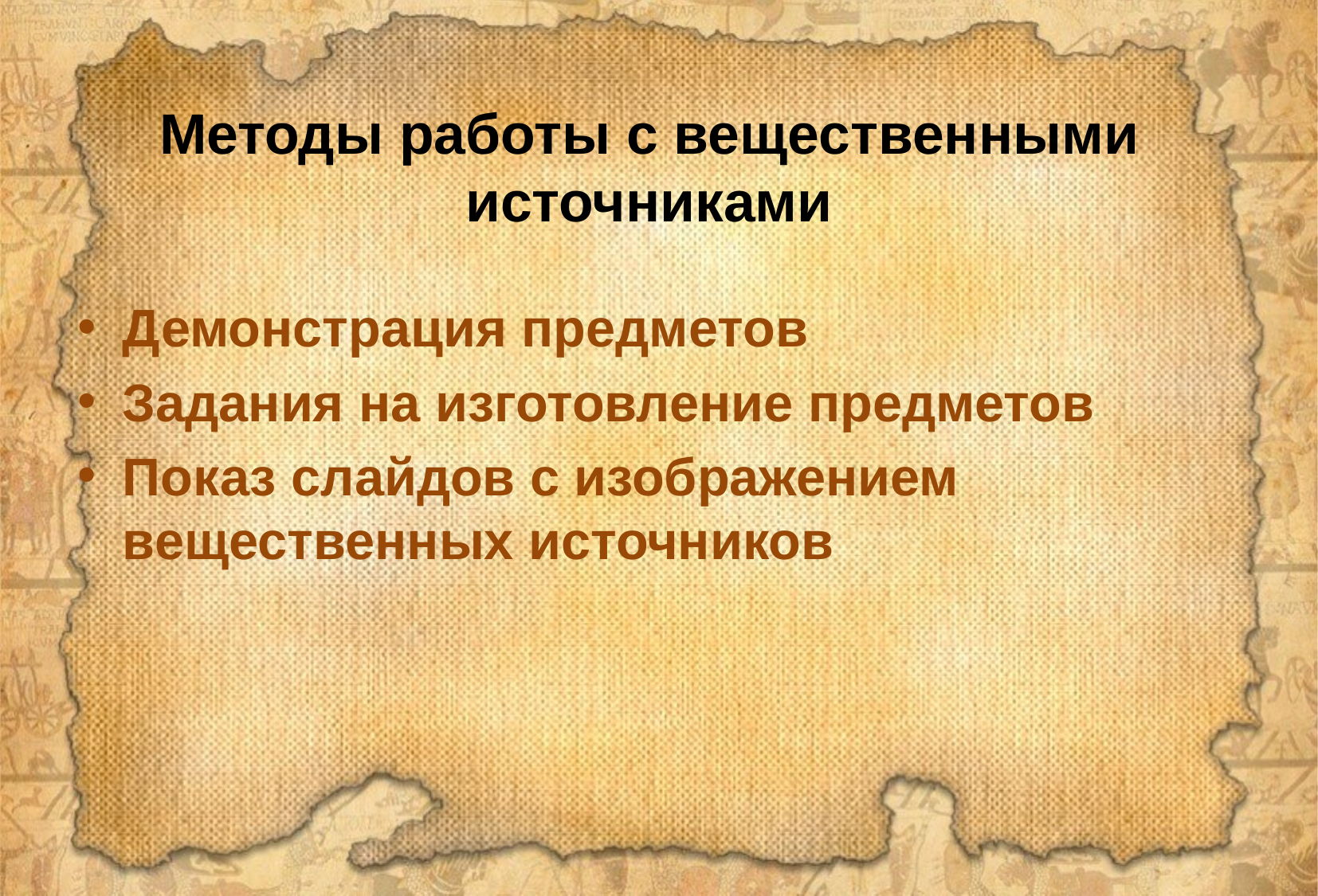

# Методы работы с вещественными источниками
Демонстрация предметов
Задания на изготовление предметов
Показ слайдов с изображением вещественных источников